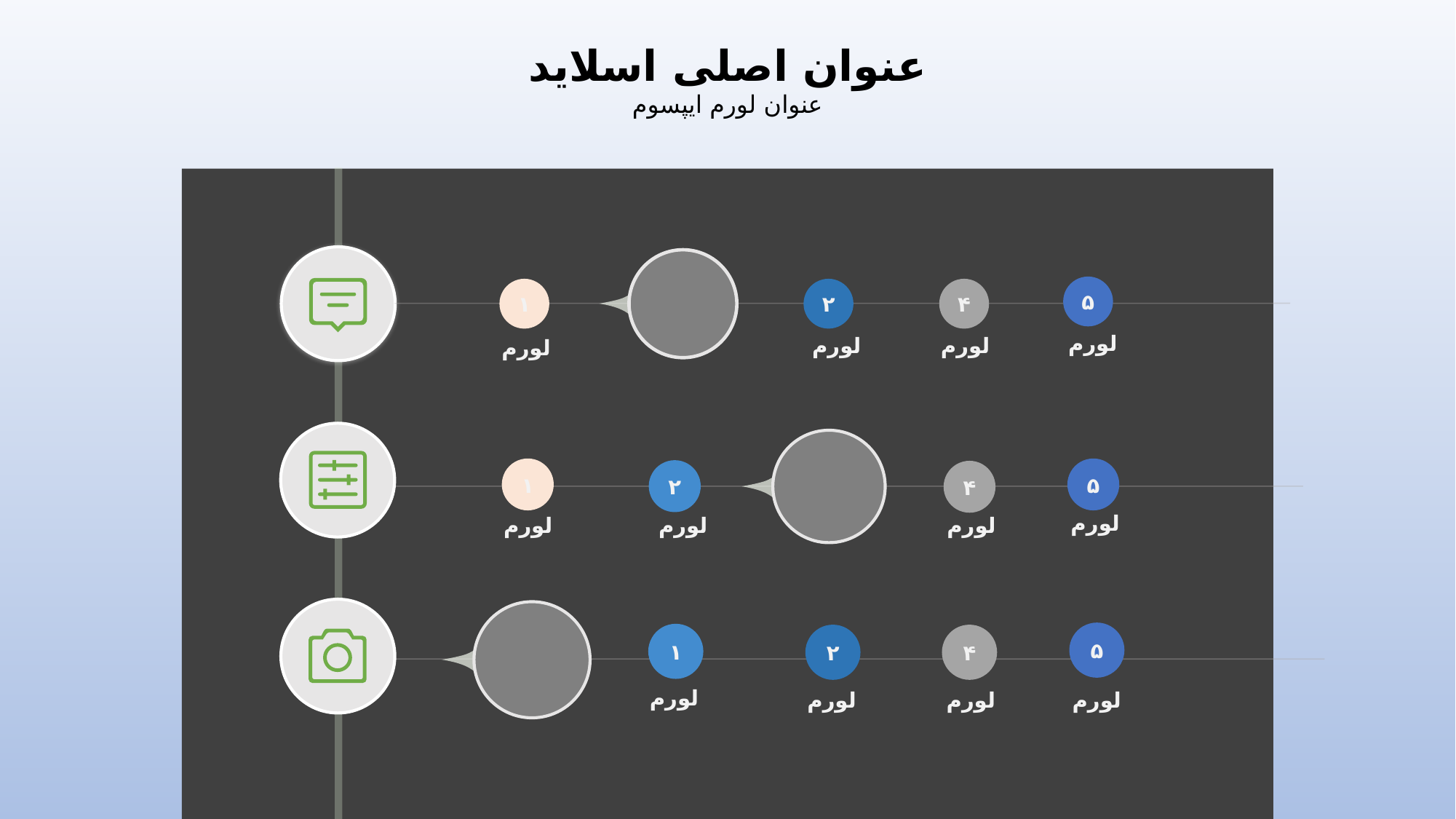

عنوان اصلی اسلاید
عنوان لورم ایپسوم

۵
لورم
۲
لورم
۴
لورم
۱
لورم

۵
لورم
۱
لورم
۲
لورم
۴
لورم

۵
لورم
۱
لورم
۲
لورم
۴
لورم